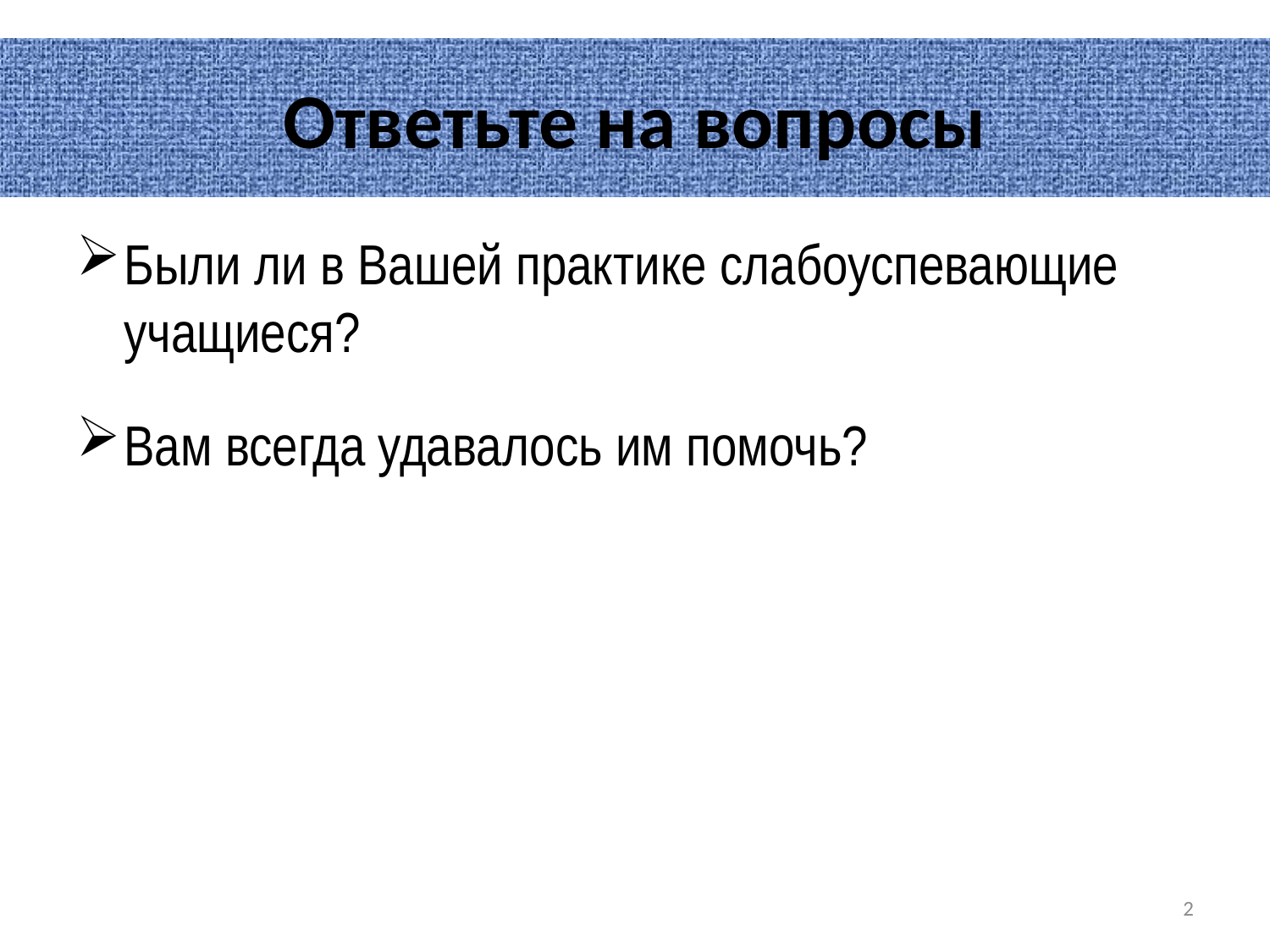

# Ответьте на вопросы
Были ли в Вашей практике слабоуспевающие учащиеся?

Вам всегда удавалось им помочь?
2